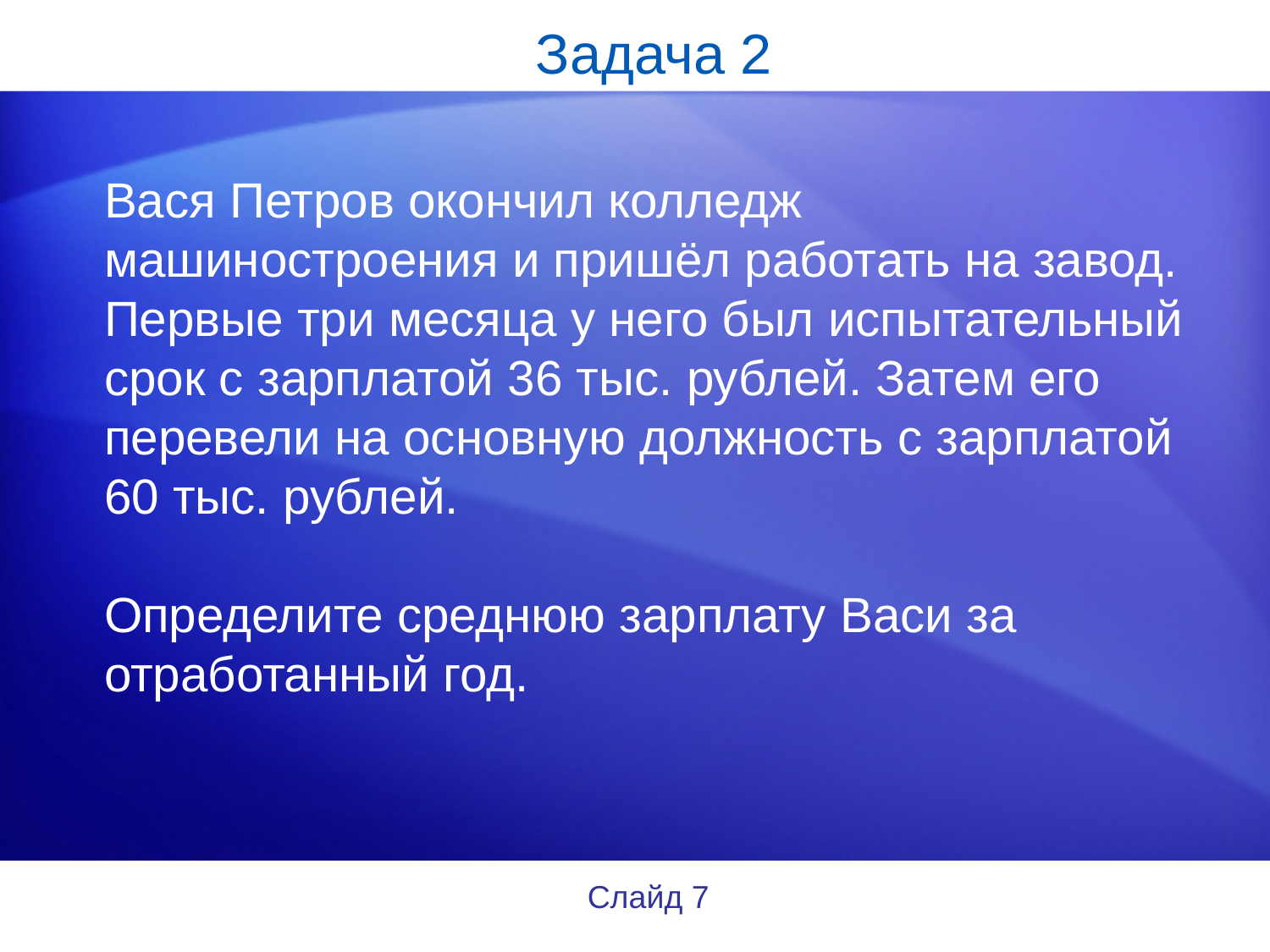

# Задача 2
Вася Петров окончил колледж машиностроения и пришёл работать на завод. Первые три месяца у него был испытательный срок с зарплатой 36 тыс. рублей. Затем его перевели на основную должность с зарплатой 60 тыс. рублей.

Определите среднюю зарплату Васи за отработанный год.
Слайд 7